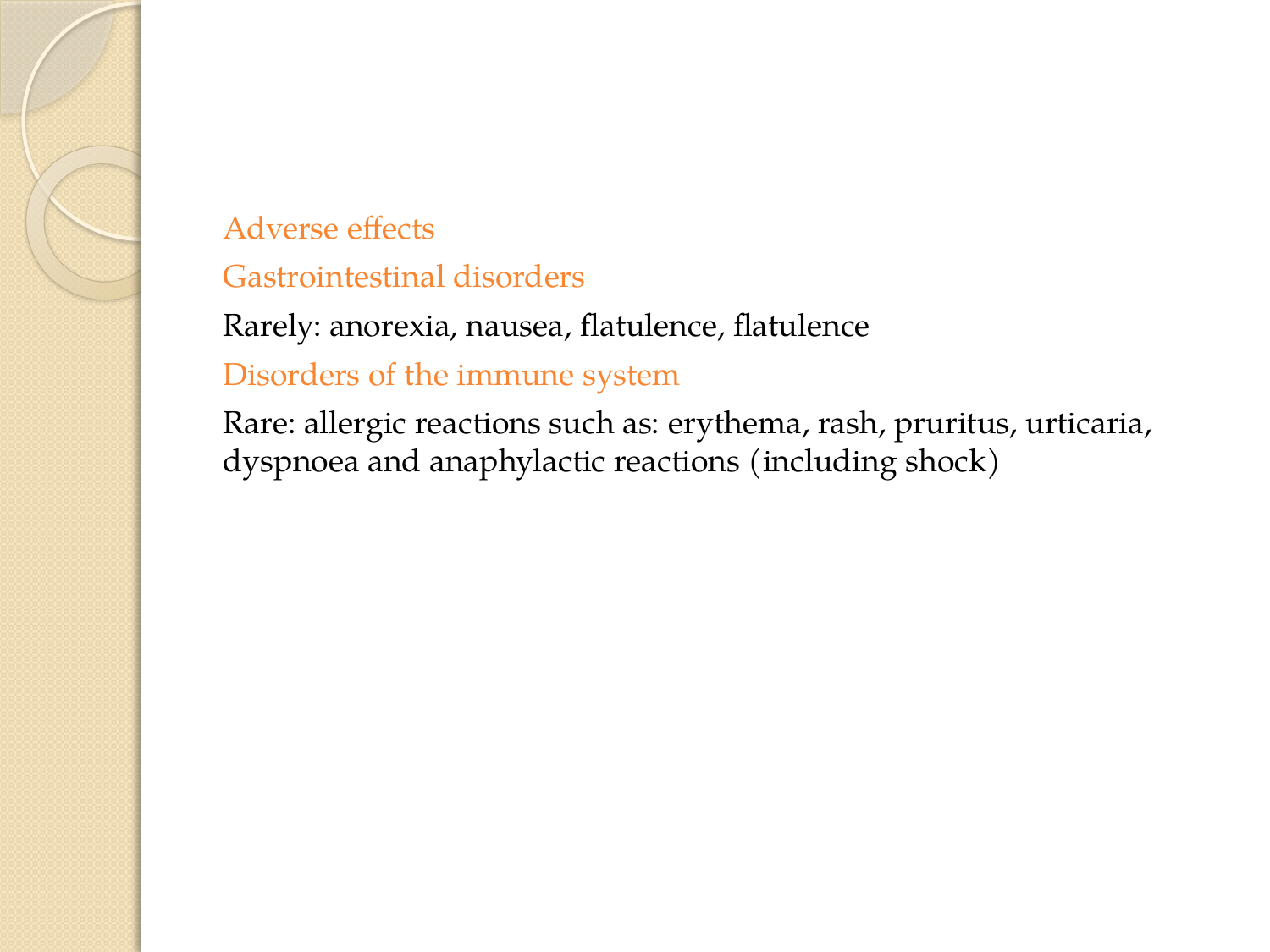

#
Adverse effects
Gastrointestinal disorders
Rarely: anorexia, nausea, flatulence, flatulence
Disorders of the immune system
Rare: allergic reactions such as: erythema, rash, pruritus, urticaria, dyspnoea and anaphylactic reactions (including shock)